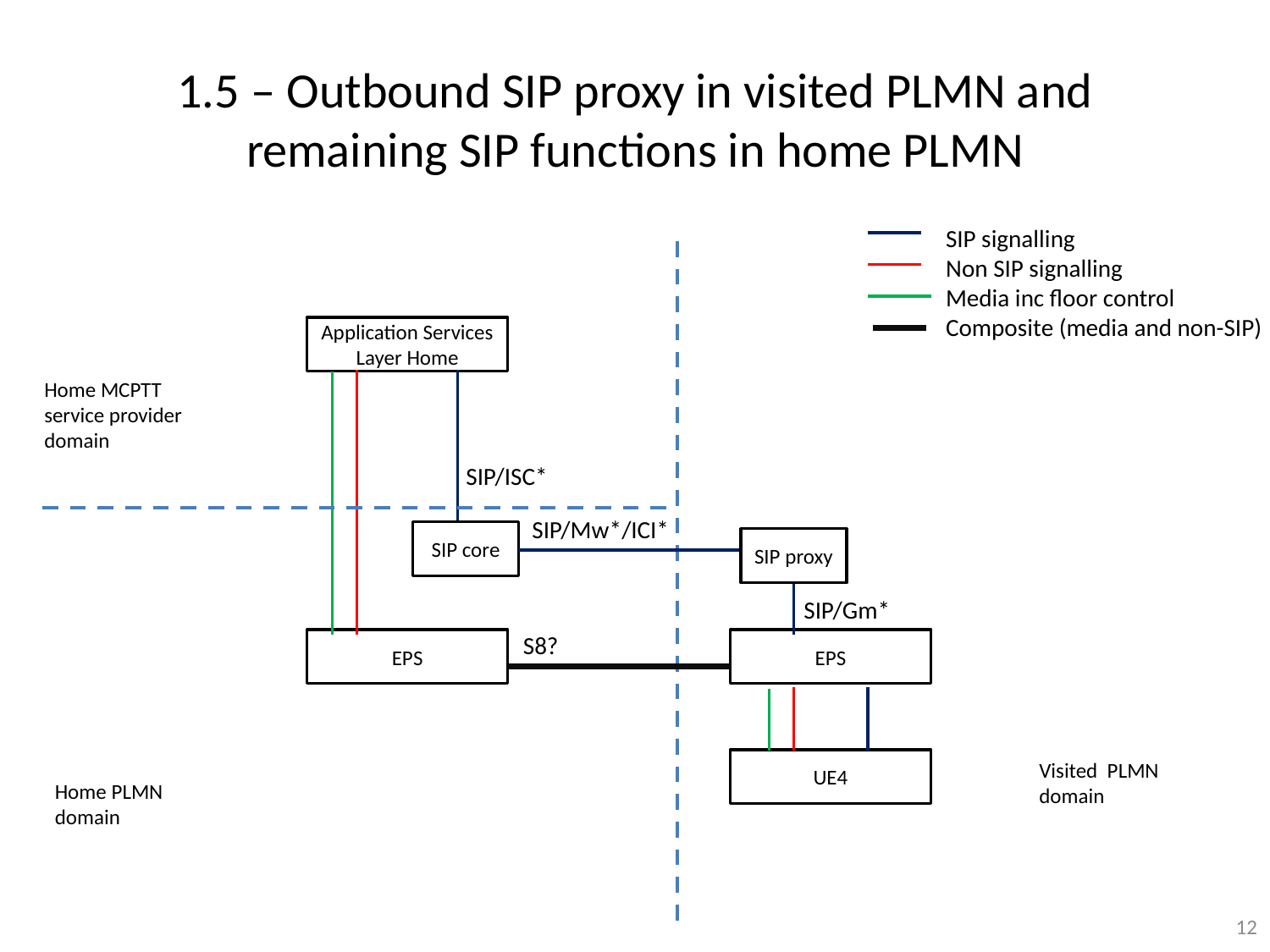

# 1.5 – Outbound SIP proxy in visited PLMN and remaining SIP functions in home PLMN
SIP signalling
Non SIP signalling
Media inc floor control
Composite (media and non-SIP)
Application Services Layer Home
Home MCPTT service provider domain
SIP/ISC*
SIP/Mw*/ICI*
SIP core
SIP proxy
SIP/Gm*
S8?
EPS
EPS
UE4
Visited  PLMN domain
Home PLMN domain
12